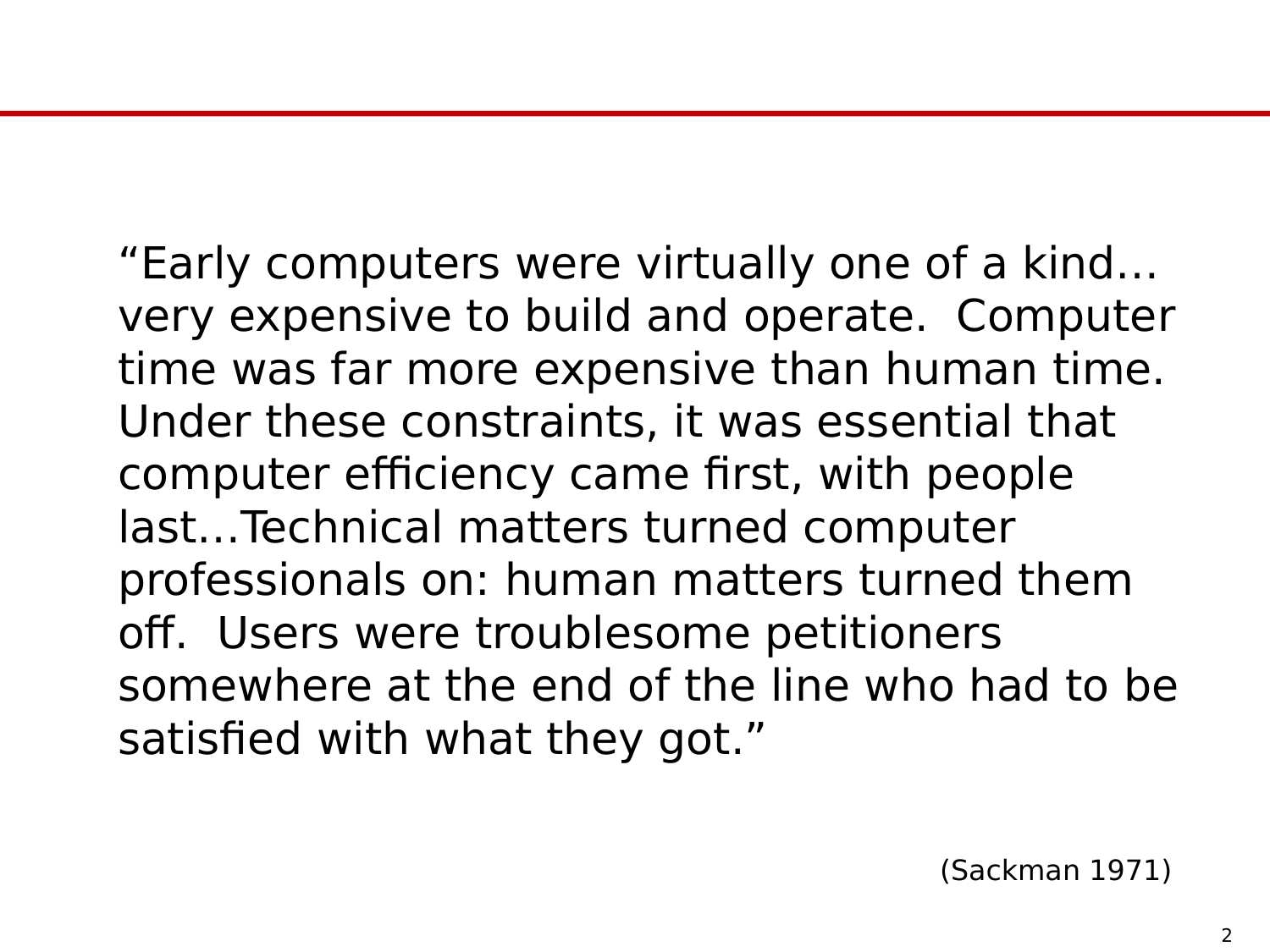

#
	“Early computers were virtually one of a kind…very expensive to build and operate.  Computer time was far more expensive than human time.  Under these constraints, it was essential that computer efficiency came first, with people last…Technical matters turned computer professionals on: human matters turned them off.  Users were troublesome petitioners somewhere at the end of the line who had to be satisfied with what they got.”
(Sackman 1971)
2